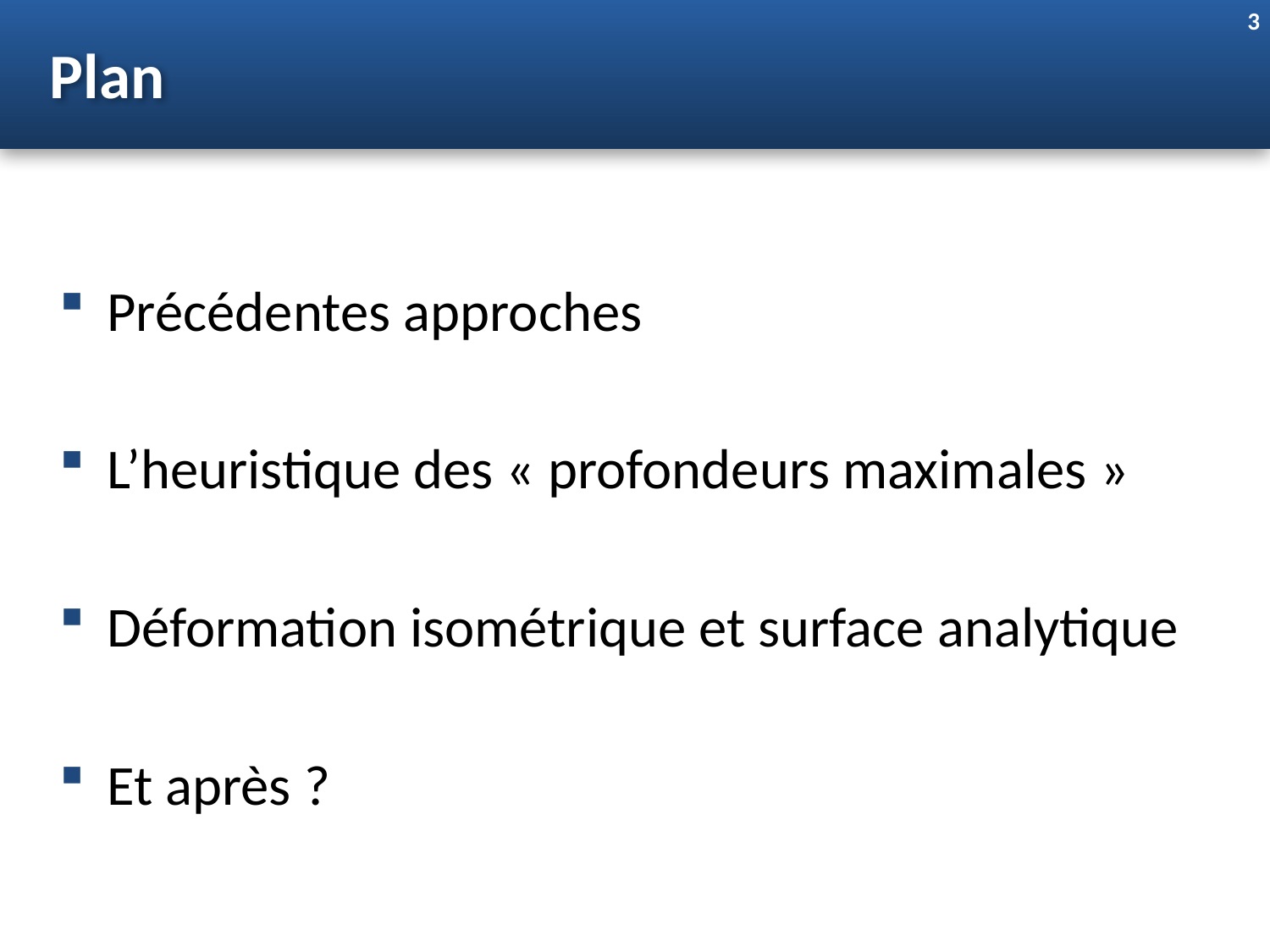

Plan
3
Précédentes approches

L’heuristique des « profondeurs maximales »

Déformation isométrique et surface analytique

Et après ?